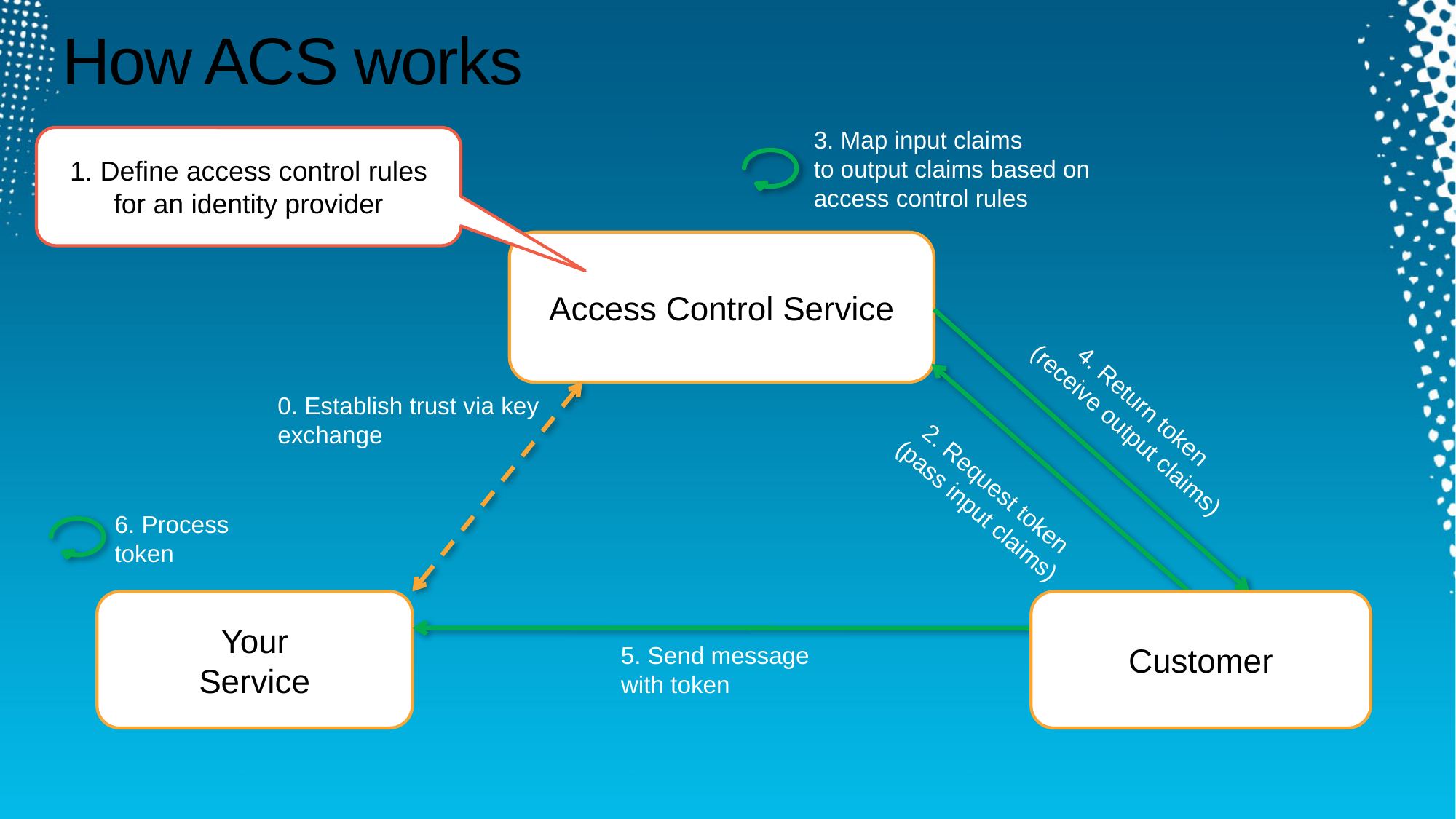

# How ACS works
3. Map input claims
to output claims based on
access control rules
1. Define access control rules for an identity provider

Access Control Service
4. Return token
(receive output claims)
0. Establish trust via key exchange
2. Request token
(pass input claims)
6. Process
token

Your
Service
Customer
5. Send message
with token